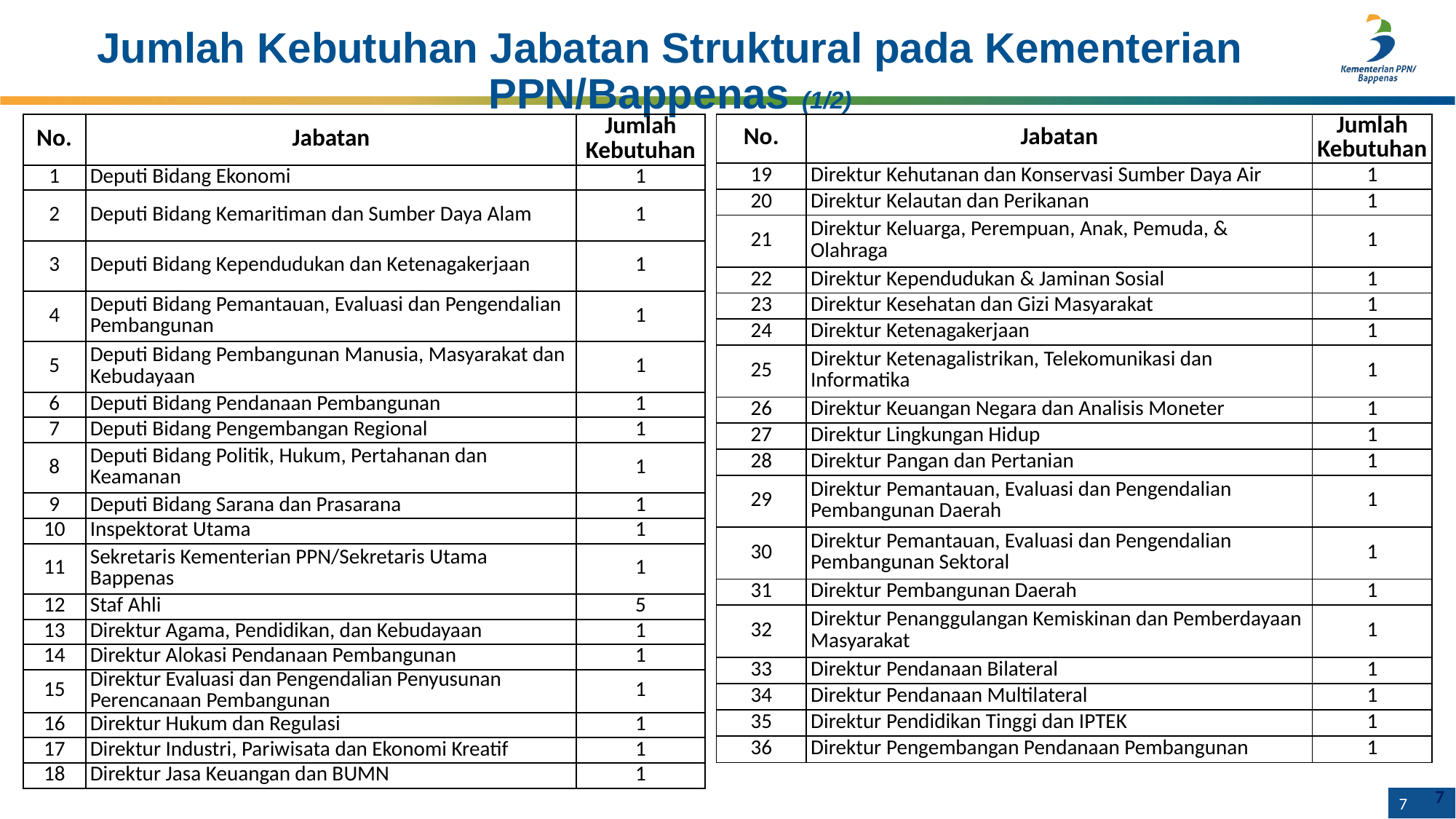

# Jumlah Kebutuhan Jabatan Struktural pada Kementerian PPN/Bappenas (1/2)
| No. | Jabatan | Jumlah Kebutuhan |
| --- | --- | --- |
| 1 | Deputi Bidang Ekonomi | 1 |
| 2 | Deputi Bidang Kemaritiman dan Sumber Daya Alam | 1 |
| 3 | Deputi Bidang Kependudukan dan Ketenagakerjaan | 1 |
| 4 | Deputi Bidang Pemantauan, Evaluasi dan Pengendalian Pembangunan | 1 |
| 5 | Deputi Bidang Pembangunan Manusia, Masyarakat dan Kebudayaan | 1 |
| 6 | Deputi Bidang Pendanaan Pembangunan | 1 |
| 7 | Deputi Bidang Pengembangan Regional | 1 |
| 8 | Deputi Bidang Politik, Hukum, Pertahanan dan Keamanan | 1 |
| 9 | Deputi Bidang Sarana dan Prasarana | 1 |
| 10 | Inspektorat Utama | 1 |
| 11 | Sekretaris Kementerian PPN/Sekretaris Utama Bappenas | 1 |
| 12 | Staf Ahli | 5 |
| 13 | Direktur Agama, Pendidikan, dan Kebudayaan | 1 |
| 14 | Direktur Alokasi Pendanaan Pembangunan | 1 |
| 15 | Direktur Evaluasi dan Pengendalian Penyusunan Perencanaan Pembangunan | 1 |
| 16 | Direktur Hukum dan Regulasi | 1 |
| 17 | Direktur Industri, Pariwisata dan Ekonomi Kreatif | 1 |
| 18 | Direktur Jasa Keuangan dan BUMN | 1 |
| No. | Jabatan | Jumlah Kebutuhan |
| --- | --- | --- |
| 19 | Direktur Kehutanan dan Konservasi Sumber Daya Air | 1 |
| 20 | Direktur Kelautan dan Perikanan | 1 |
| 21 | Direktur Keluarga, Perempuan, Anak, Pemuda, & Olahraga | 1 |
| 22 | Direktur Kependudukan & Jaminan Sosial | 1 |
| 23 | Direktur Kesehatan dan Gizi Masyarakat | 1 |
| 24 | Direktur Ketenagakerjaan | 1 |
| 25 | Direktur Ketenagalistrikan, Telekomunikasi dan Informatika | 1 |
| 26 | Direktur Keuangan Negara dan Analisis Moneter | 1 |
| 27 | Direktur Lingkungan Hidup | 1 |
| 28 | Direktur Pangan dan Pertanian | 1 |
| 29 | Direktur Pemantauan, Evaluasi dan Pengendalian Pembangunan Daerah | 1 |
| 30 | Direktur Pemantauan, Evaluasi dan Pengendalian Pembangunan Sektoral | 1 |
| 31 | Direktur Pembangunan Daerah | 1 |
| 32 | Direktur Penanggulangan Kemiskinan dan Pemberdayaan Masyarakat | 1 |
| 33 | Direktur Pendanaan Bilateral | 1 |
| 34 | Direktur Pendanaan Multilateral | 1 |
| 35 | Direktur Pendidikan Tinggi dan IPTEK | 1 |
| 36 | Direktur Pengembangan Pendanaan Pembangunan | 1 |
7